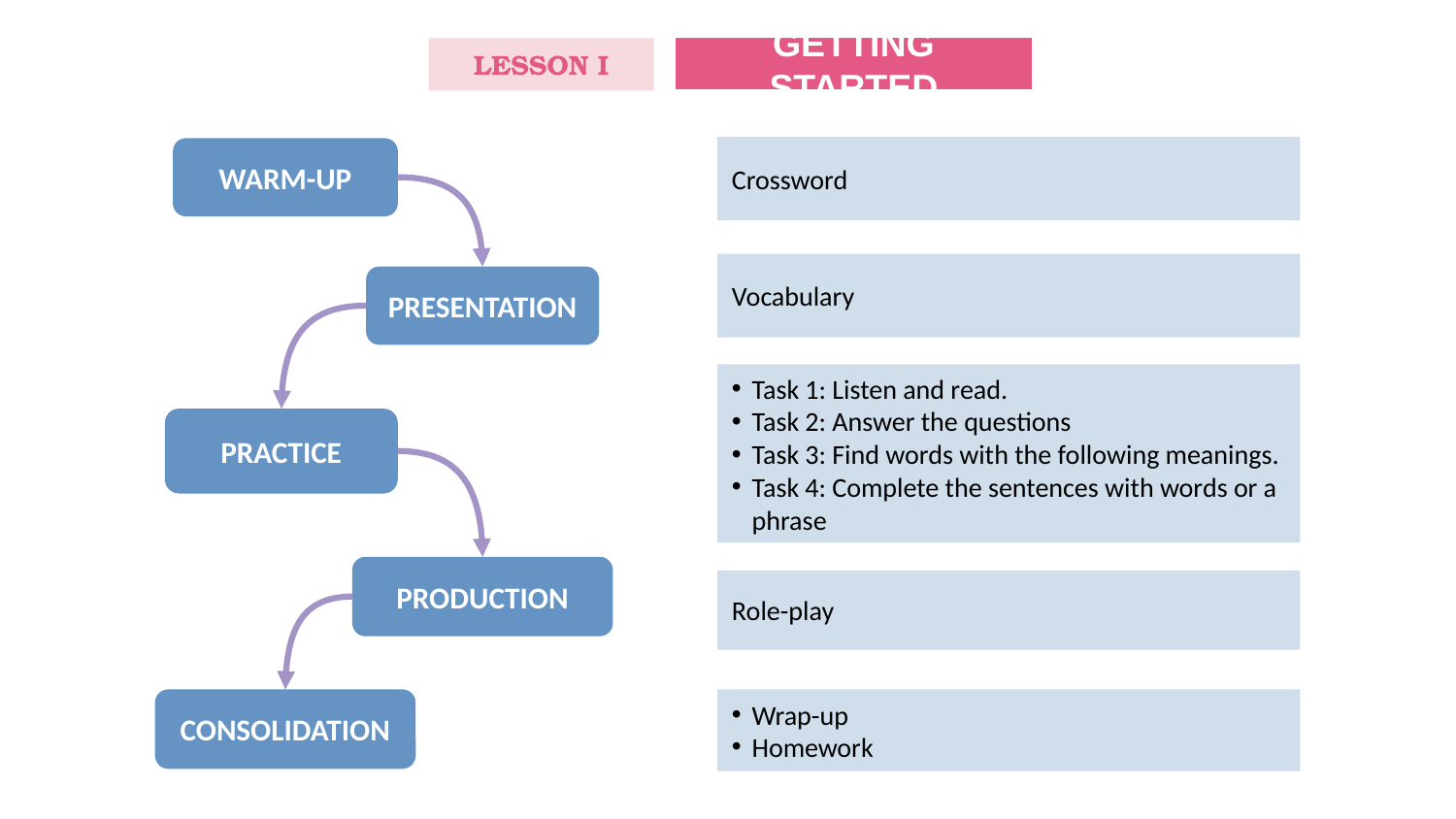

GETTING STARTED
LESSON I
Crossword
WARM-UP
Vocabulary
PRESENTATION
Task 1: Listen and read.
Task 2: Answer the questions
Task 3: Find words with the following meanings.
Task 4: Complete the sentences with words or a phrase
PRACTICE
PRODUCTION
Role-play
CONSOLIDATION
Wrap-up
Homework